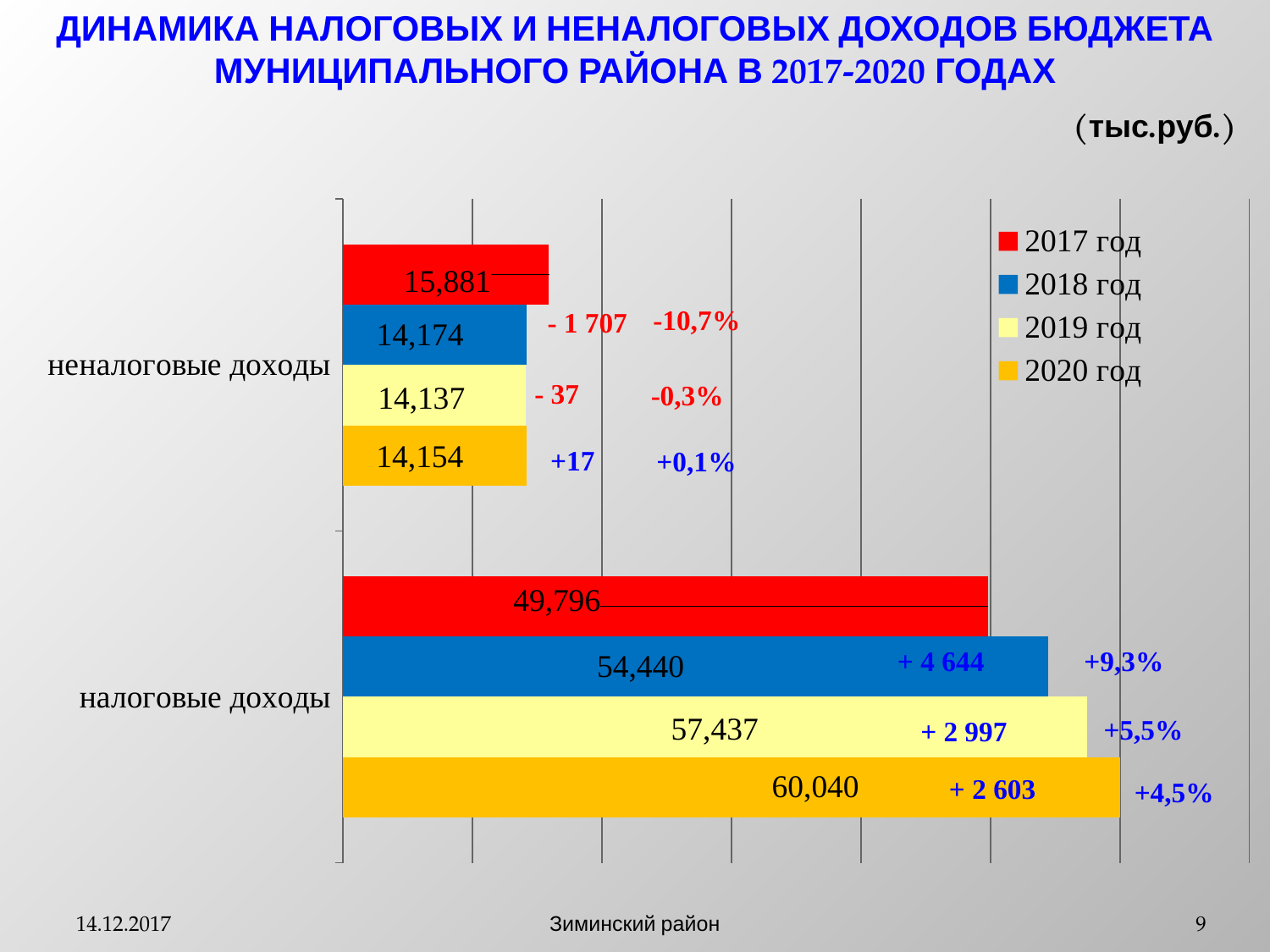

ДИНАМИКА НАЛОГОВЫХ И НЕНАЛОГОВЫХ ДОХОДОВ БЮДЖЕТА МУНИЦИПАЛЬНОГО РАЙОНА В 2017-2020 ГОДАХ
(тыс.руб.)

### Chart

| Category | 2020 год | 2019 год | 2018 год | 2017 год |
|---|---|---|---|---|
| налоговые доходы | 60040.0 | 57437.0 | 54440.0 | 49796.0 |
| неналоговые доходы | 14154.0 | 14137.0 | 14174.0 | 15881.0 |
-10,7%
- 1 707

- 37
-0,3%
+17
+0,1%
+ 4 644
+9,3%
+5,5%
+ 2 997
+ 2 603
+4,5%
14.12.2017
Зиминский район
9